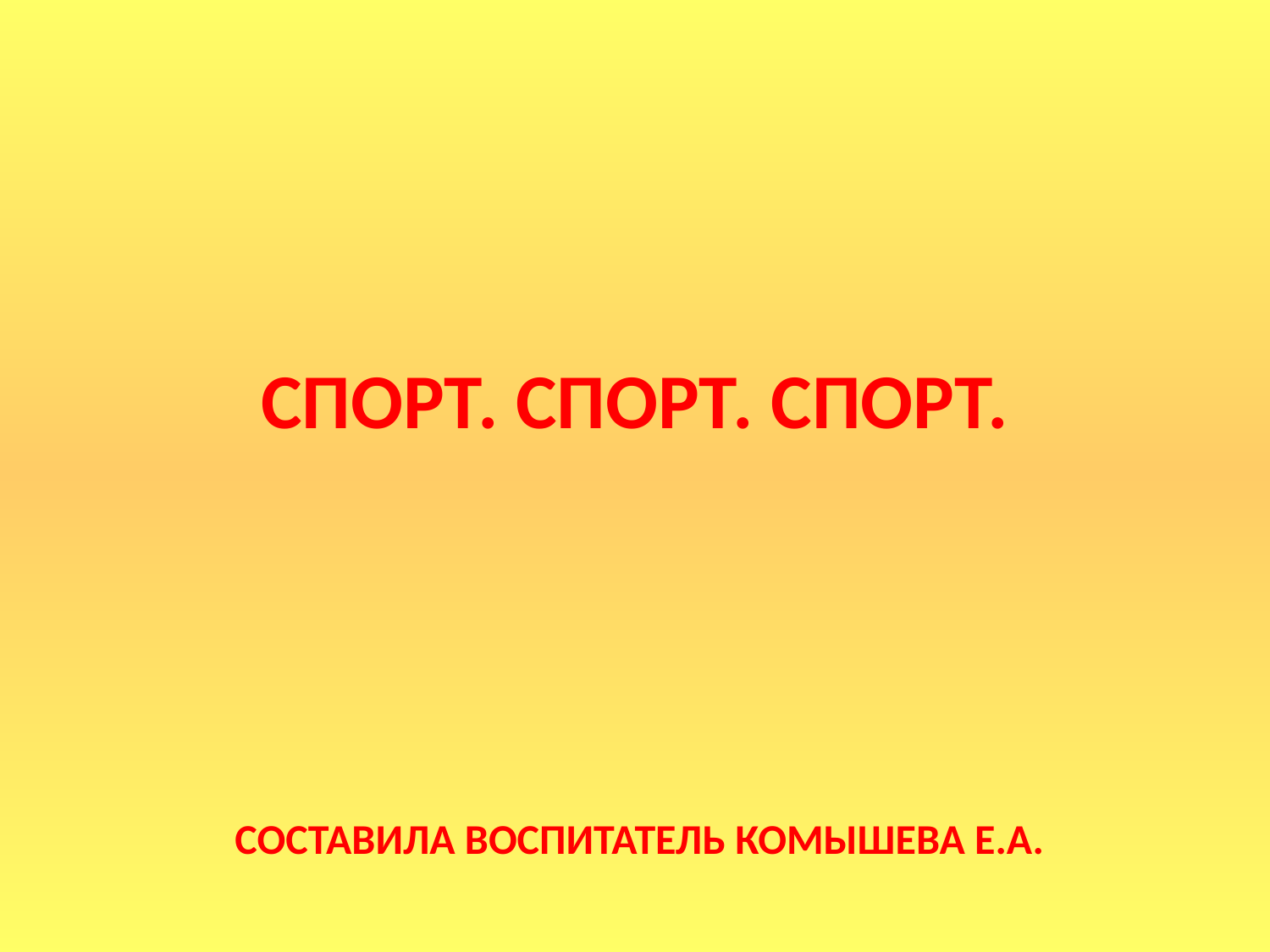

# СПОРТ. СПОРТ. СПОРТ.
СОСТАВИЛА ВОСПИТАТЕЛЬ КОМЫШЕВА Е.А.